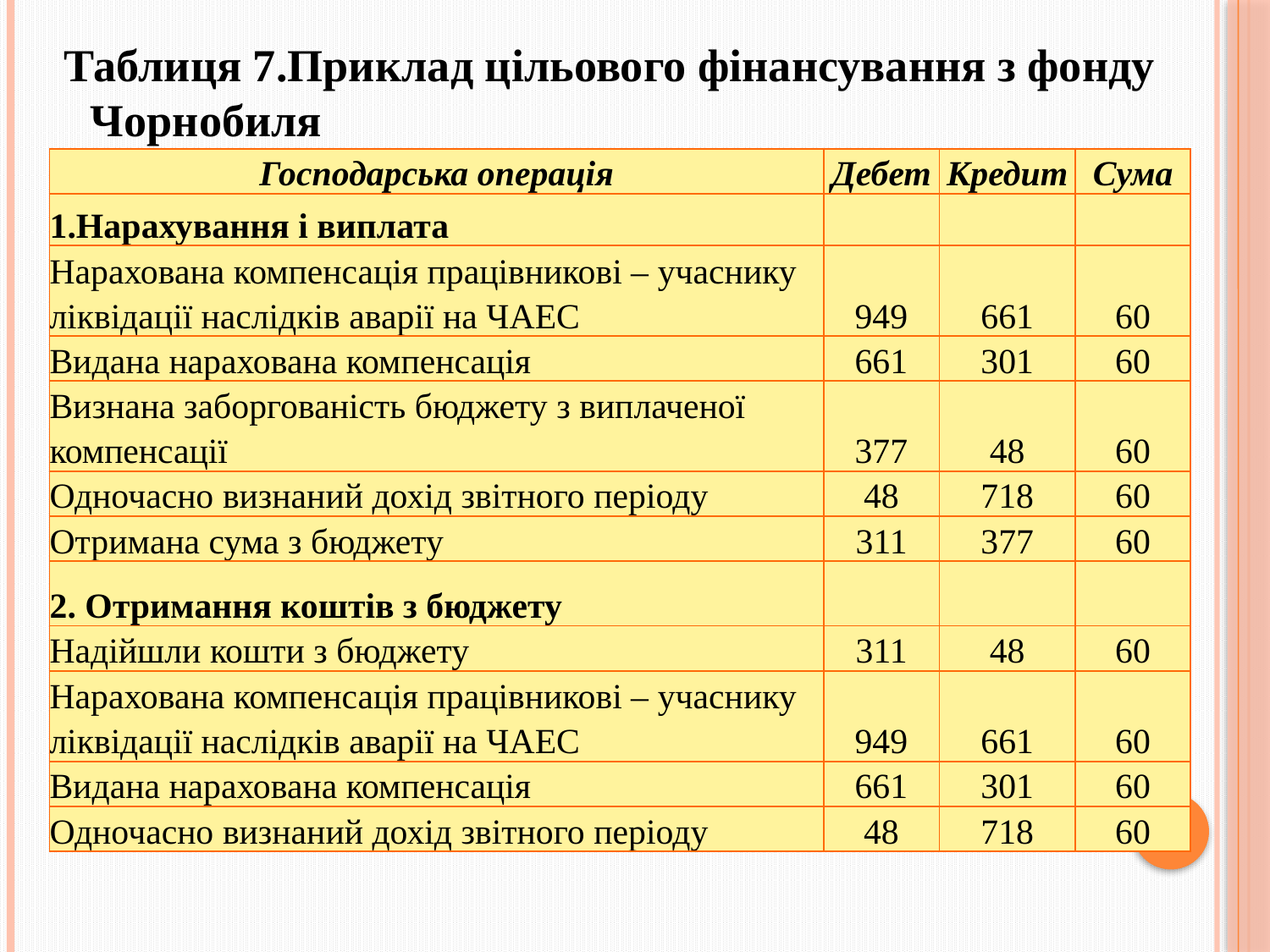

Таблиця 7.Приклад цільового фінансування з фонду Чорнобиля

| Господарська операція | Дебет | Кредит | Сума |
| --- | --- | --- | --- |
| 1.Нарахування і виплата |  |  |  |
| Нарахована компенсація працівникові – учаснику ліквідації наслідків аварії на ЧАЕС | 949 | 661 | 60 |
| Видана нарахована компенсація | 661 | 301 | 60 |
| Визнана заборгованість бюджету з виплаченої компенсації | 377 | 48 | 60 |
| Одночасно визнаний дохід звітного періоду | 48 | 718 | 60 |
| Отримана сума з бюджету | 311 | 377 | 60 |
| 2. Отримання коштів з бюджету |  |  |  |
| Надійшли кошти з бюджету | 311 | 48 | 60 |
| Нарахована компенсація працівникові – учаснику ліквідації наслідків аварії на ЧАЕС | 949 | 661 | 60 |
| Видана нарахована компенсація | 661 | 301 | 60 |
| Одночасно визнаний дохід звітного періоду | 48 | 718 | 60 |